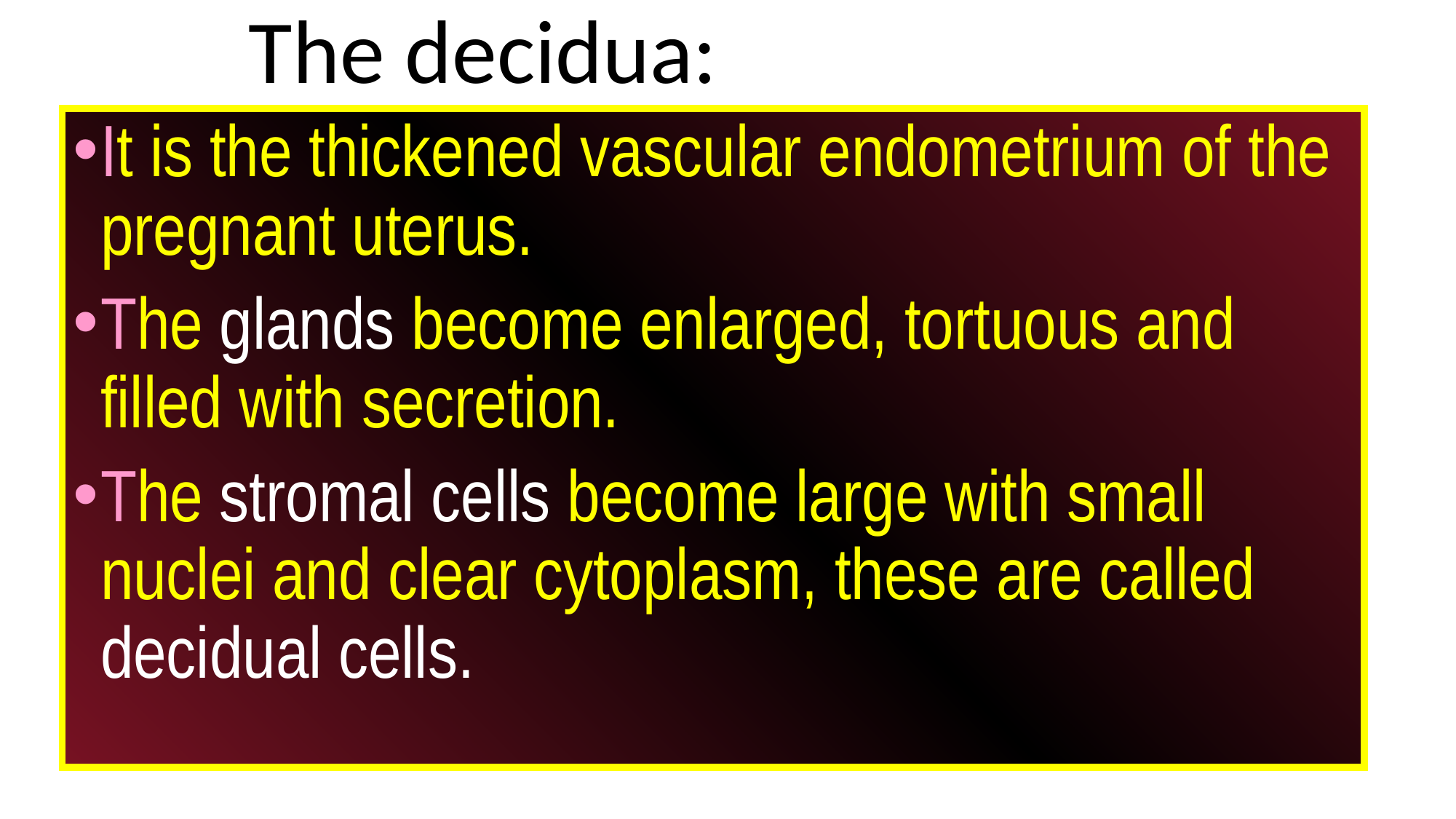

# The decidua:
It is the thickened vascular endometrium of the pregnant uterus.
The glands become enlarged, tortuous and filled with secretion.
The stromal cells become large with small nuclei and clear cytoplasm, these are called decidual cells.